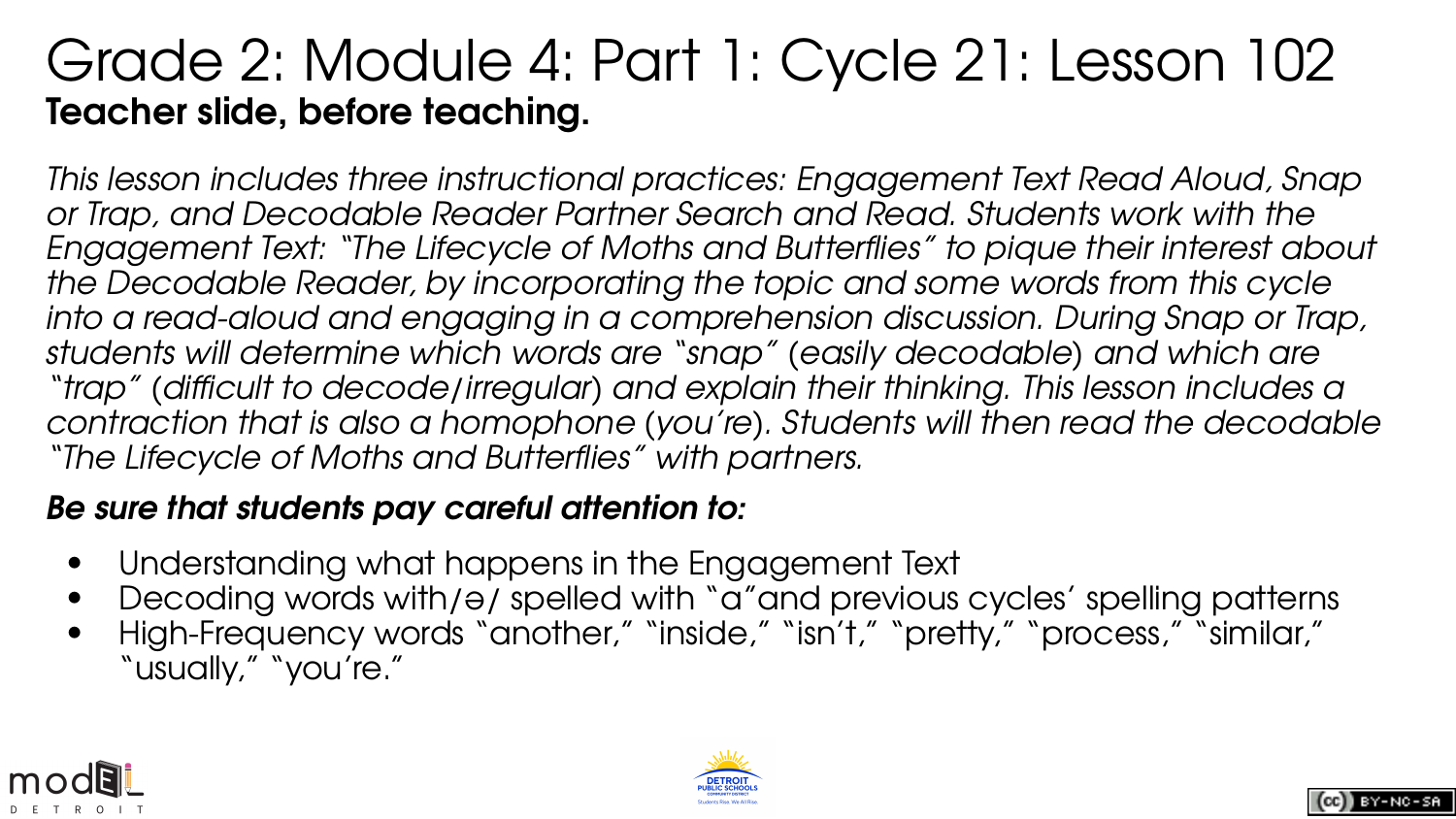

# Grade 2: Module 4: Part 1: Cycle 21: Lesson 102
Teacher slide, before teaching.
This lesson includes three instructional practices: Engagement Text Read Aloud, Snap or Trap, and Decodable Reader Partner Search and Read. Students work with the Engagement Text: “The Lifecycle of Moths and Butterflies” to pique their interest about the Decodable Reader, by incorporating the topic and some words from this cycle into a read-aloud and engaging in a comprehension discussion. During Snap or Trap, students will determine which words are “snap” (easily decodable) and which are “trap” (difficult to decode/irregular) and explain their thinking. This lesson includes a contraction that is also a homophone (you’re). Students will then read the decodable “The Lifecycle of Moths and Butterflies” with partners.
Be sure that students pay careful attention to:
Understanding what happens in the Engagement Text
Decoding words with/ə/ spelled with “a”and previous cycles’ spelling patterns
High-Frequency words “another,” “inside,” “isn’t,” “pretty,” “process,” “similar,” “usually,” “you’re.”